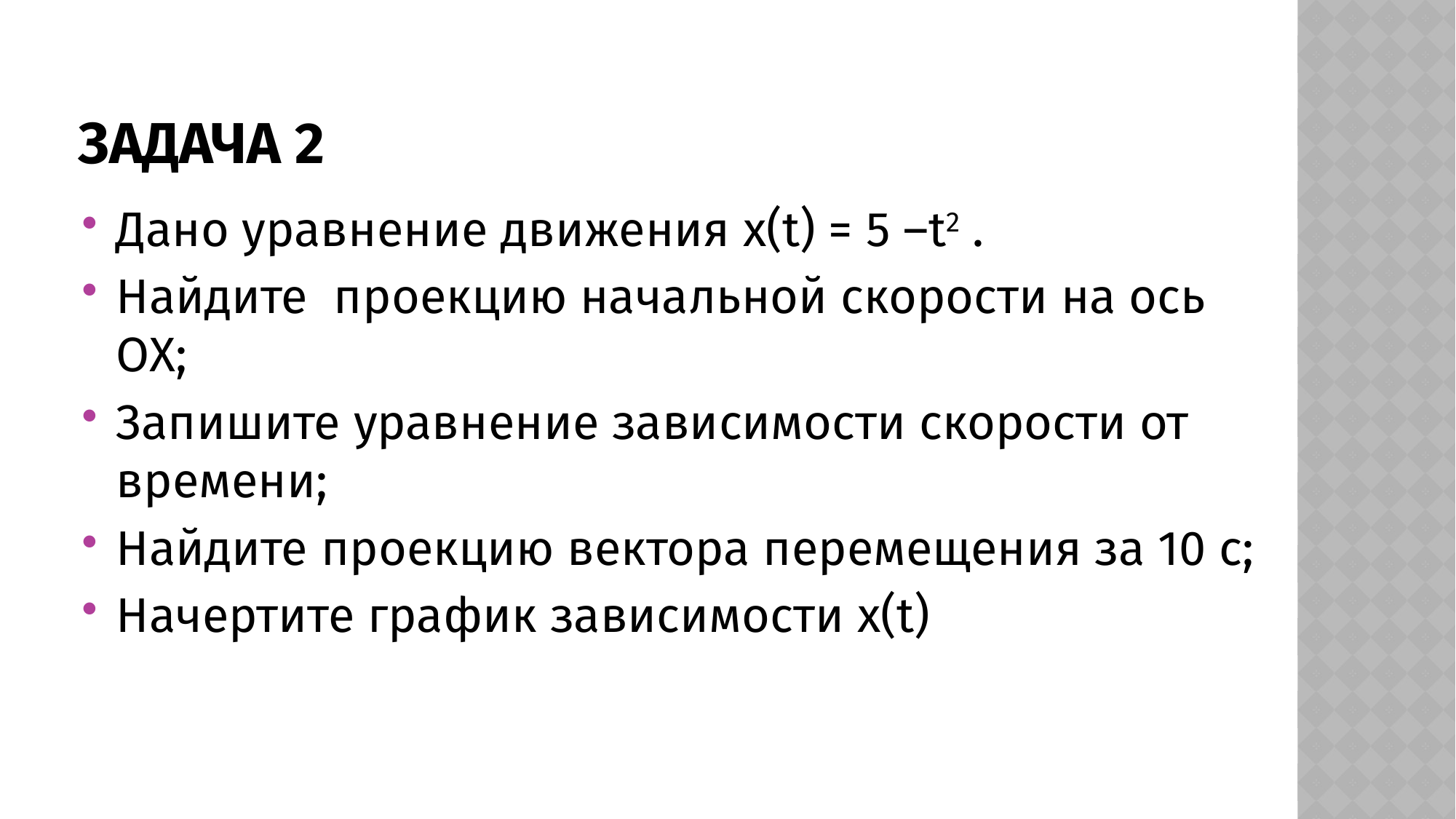

# Задача 2
Дано уравнение движения х(t) = 5 –t2 .
Найдите  проекцию начальной скорости на ось ОХ;
Запишите уравнение зависимости скорости от времени;
Найдите проекцию вектора перемещения за 10 с;
Начертите график зависимости х(t)